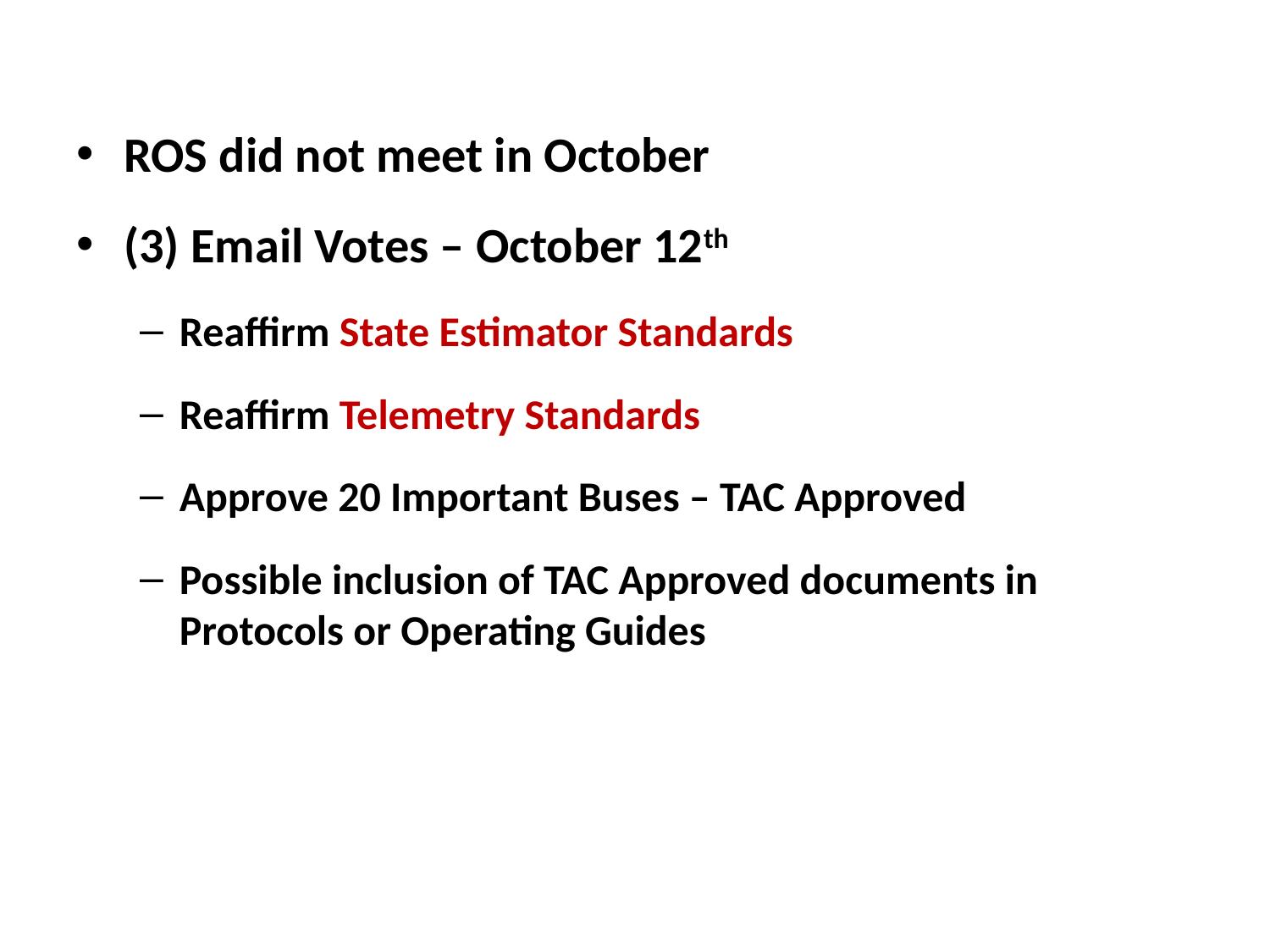

ROS did not meet in October
(3) Email Votes – October 12th
Reaffirm State Estimator Standards
Reaffirm Telemetry Standards
Approve 20 Important Buses – TAC Approved
Possible inclusion of TAC Approved documents in Protocols or Operating Guides